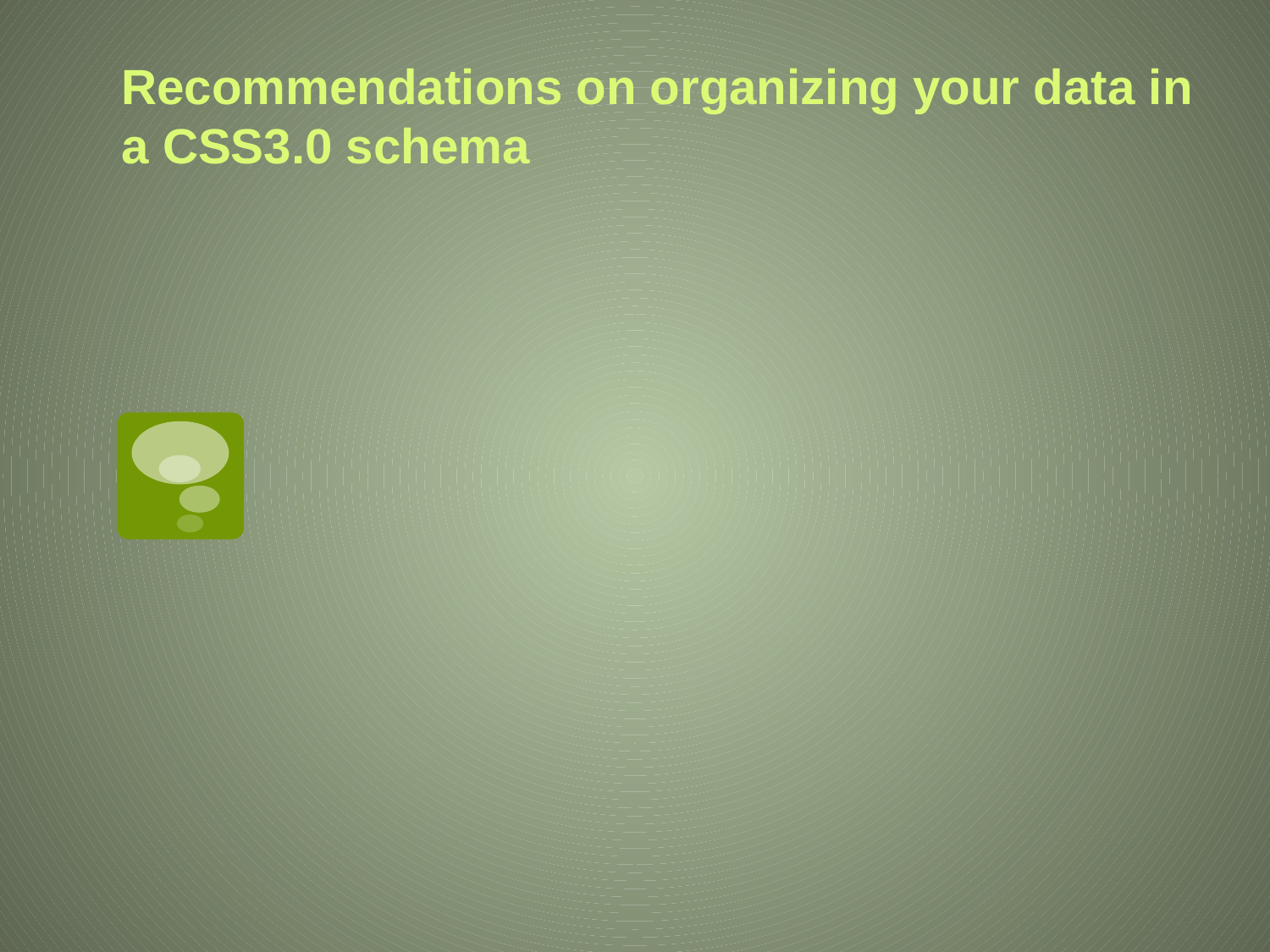

# Recommendations on organizing your data in a CSS3.0 schema